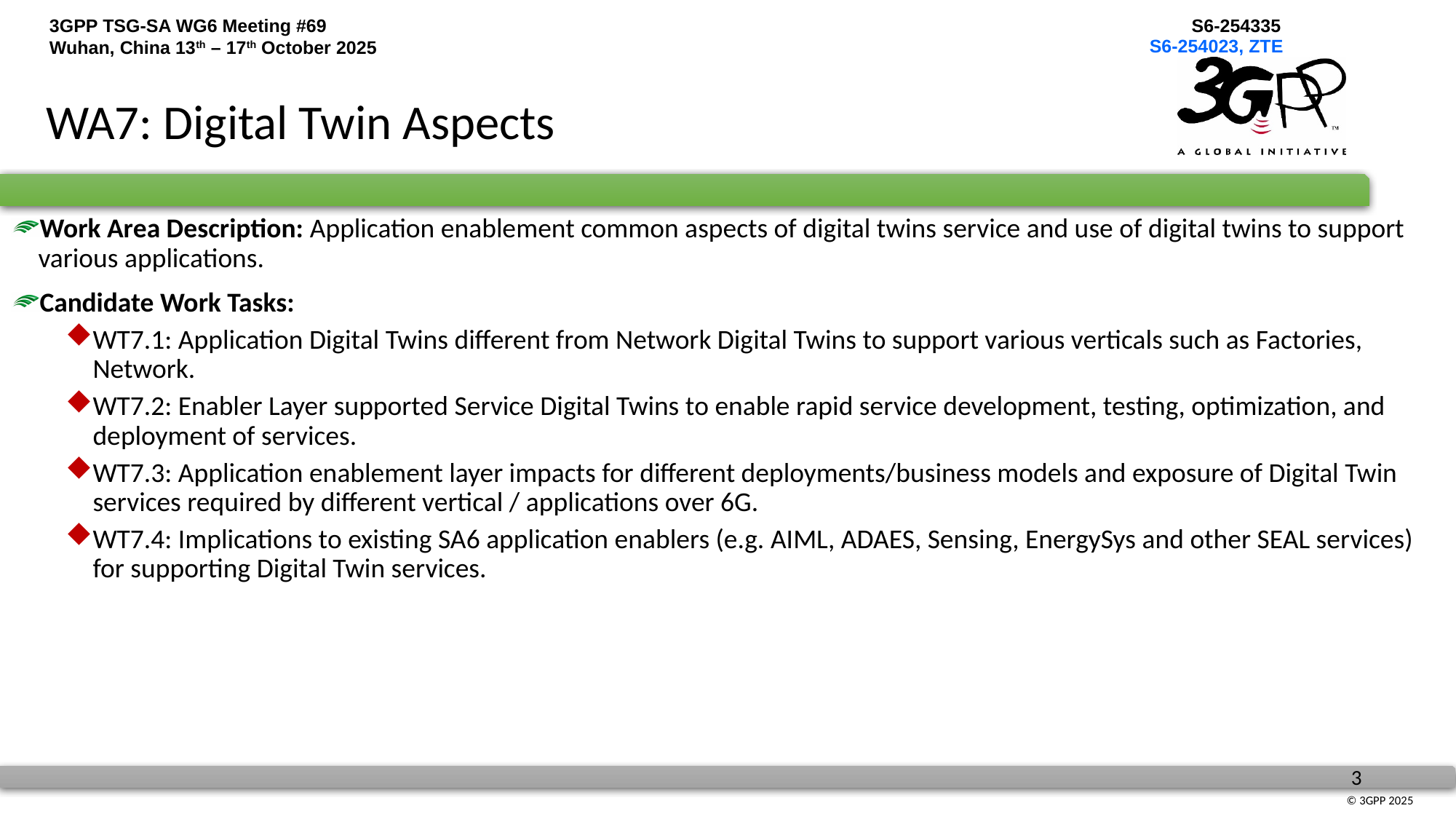

S6-254023, ZTE
# WA7: Digital Twin Aspects
Work Area Description: Application enablement common aspects of digital twins service and use of digital twins to support various applications.
Candidate Work Tasks:
WT7.1: Application Digital Twins different from Network Digital Twins to support various verticals such as Factories, Network.
WT7.2: Enabler Layer supported Service Digital Twins to enable rapid service development, testing, optimization, and deployment of services.
WT7.3: Application enablement layer impacts for different deployments/business models and exposure of Digital Twin services required by different vertical / applications over 6G.
WT7.4: Implications to existing SA6 application enablers (e.g. AIML, ADAES, Sensing, EnergySys and other SEAL services) for supporting Digital Twin services.